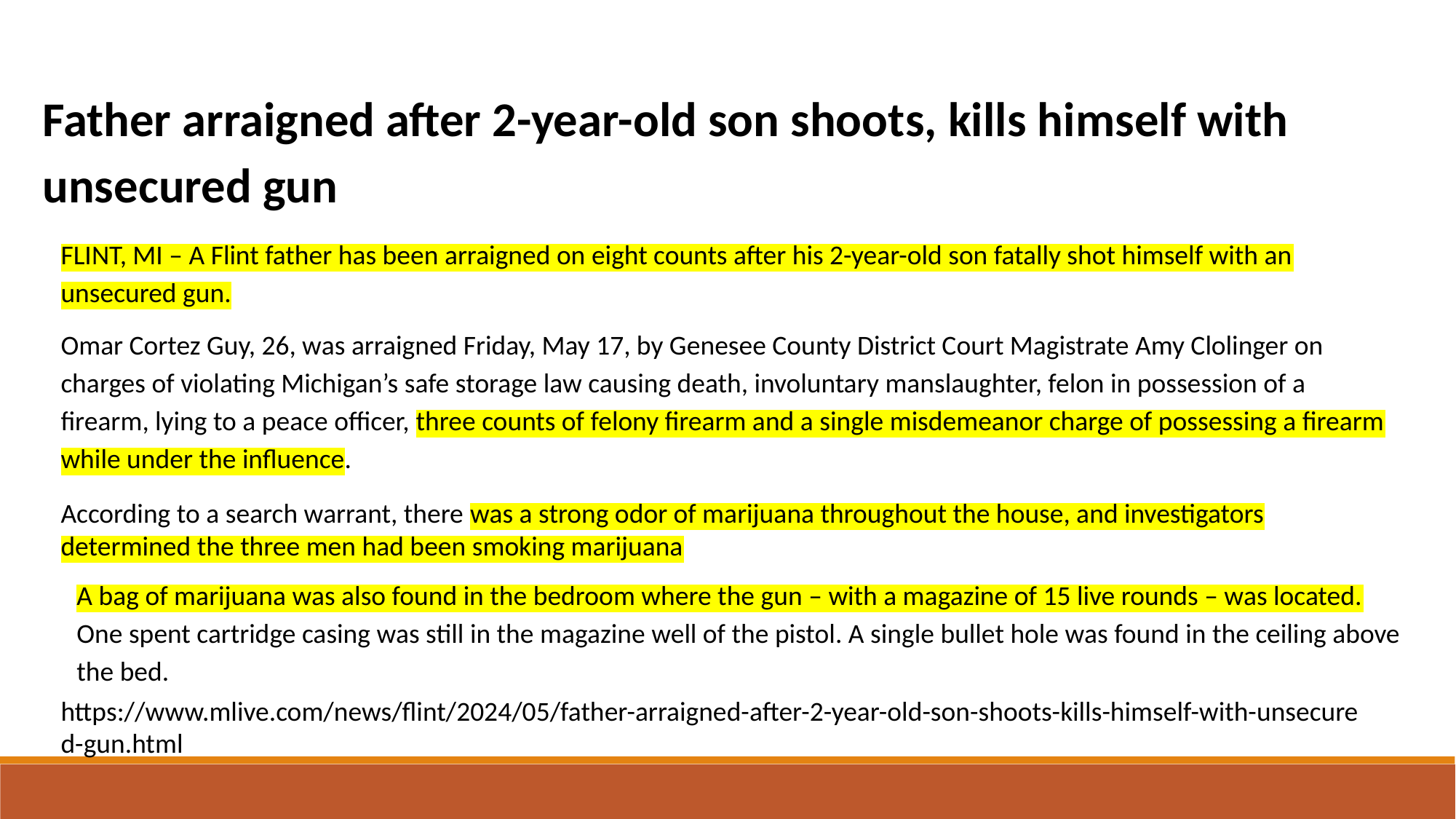

Father arraigned after 2-year-old son shoots, kills himself with unsecured gun
FLINT, MI – A Flint father has been arraigned on eight counts after his 2-year-old son fatally shot himself with an unsecured gun.
Omar Cortez Guy, 26, was arraigned Friday, May 17, by Genesee County District Court Magistrate Amy Clolinger on charges of violating Michigan’s safe storage law causing death, involuntary manslaughter, felon in possession of a firearm, lying to a peace officer, three counts of felony firearm and a single misdemeanor charge of possessing a firearm while under the influence.
According to a search warrant, there was a strong odor of marijuana throughout the house, and investigators determined the three men had been smoking marijuana
A bag of marijuana was also found in the bedroom where the gun – with a magazine of 15 live rounds – was located. One spent cartridge casing was still in the magazine well of the pistol. A single bullet hole was found in the ceiling above the bed.
https://www.mlive.com/news/flint/2024/05/father-arraigned-after-2-year-old-son-shoots-kills-himself-with-unsecured-gun.html